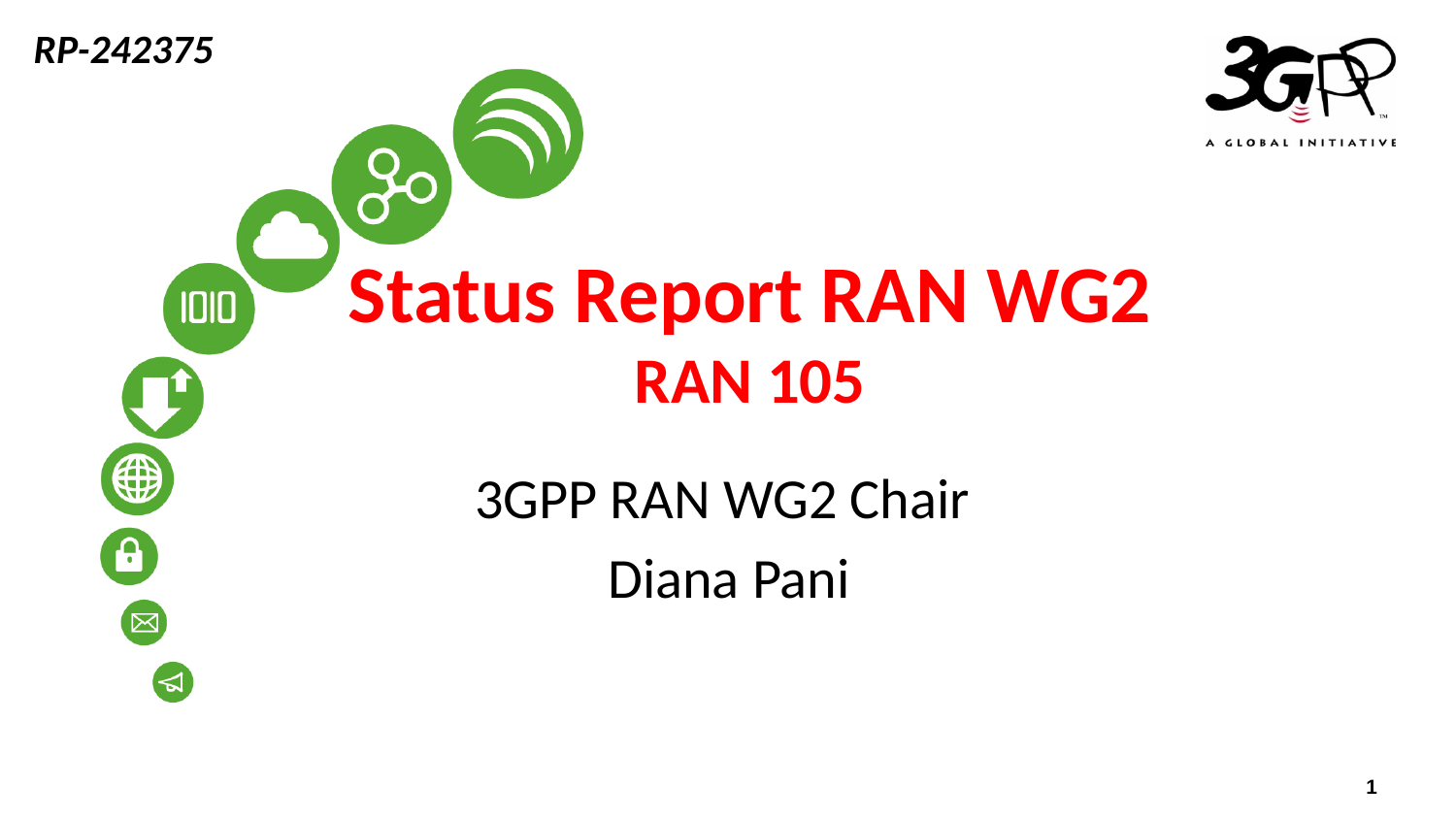

RP-242375
Status Report RAN WG2
RAN 105
3GPP RAN WG2 Chair
Diana Pani